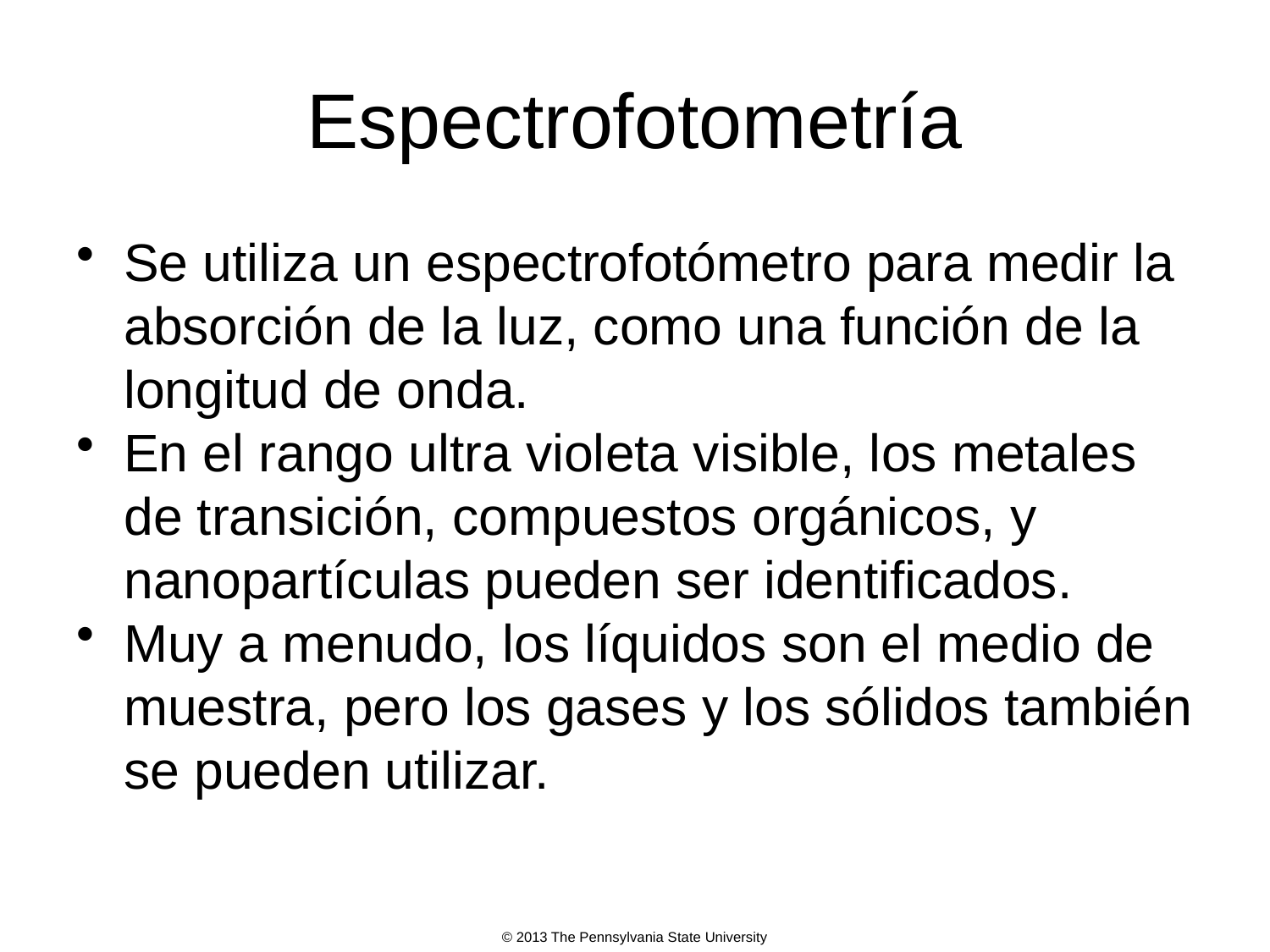

# Espectrofotometría
Se utiliza un espectrofotómetro para medir la absorción de la luz, como una función de la longitud de onda.
En el rango ultra violeta visible, los metales de transición, compuestos orgánicos, y nanopartículas pueden ser identificados.
Muy a menudo, los líquidos son el medio de muestra, pero los gases y los sólidos también se pueden utilizar.